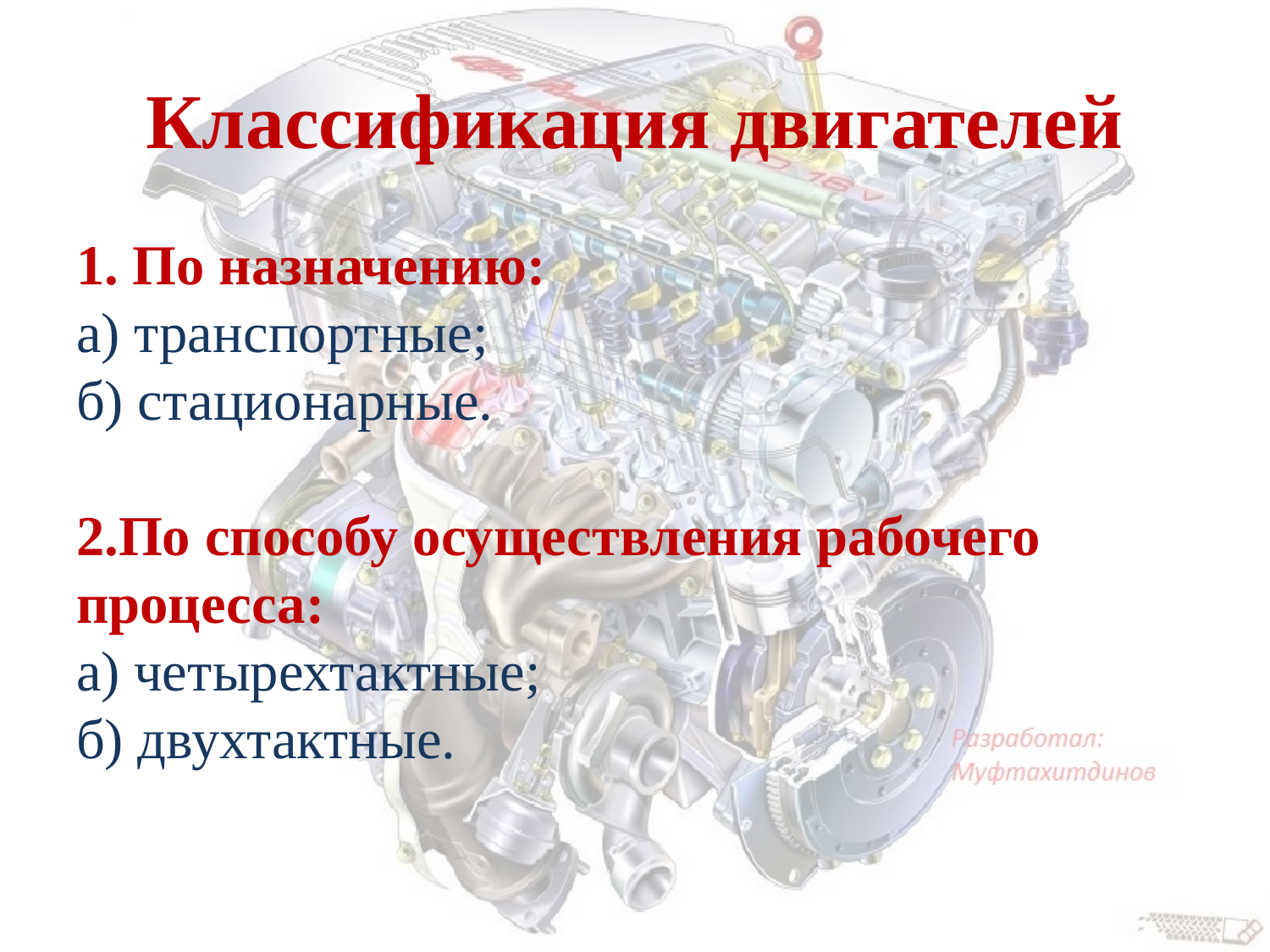

# Классификация двигателей
1. По назначению:
а) транспортные;
б) стационарные.
2.По способу осуществления рабочего процесса:
а) четырехтактные;
б) двухтактные.